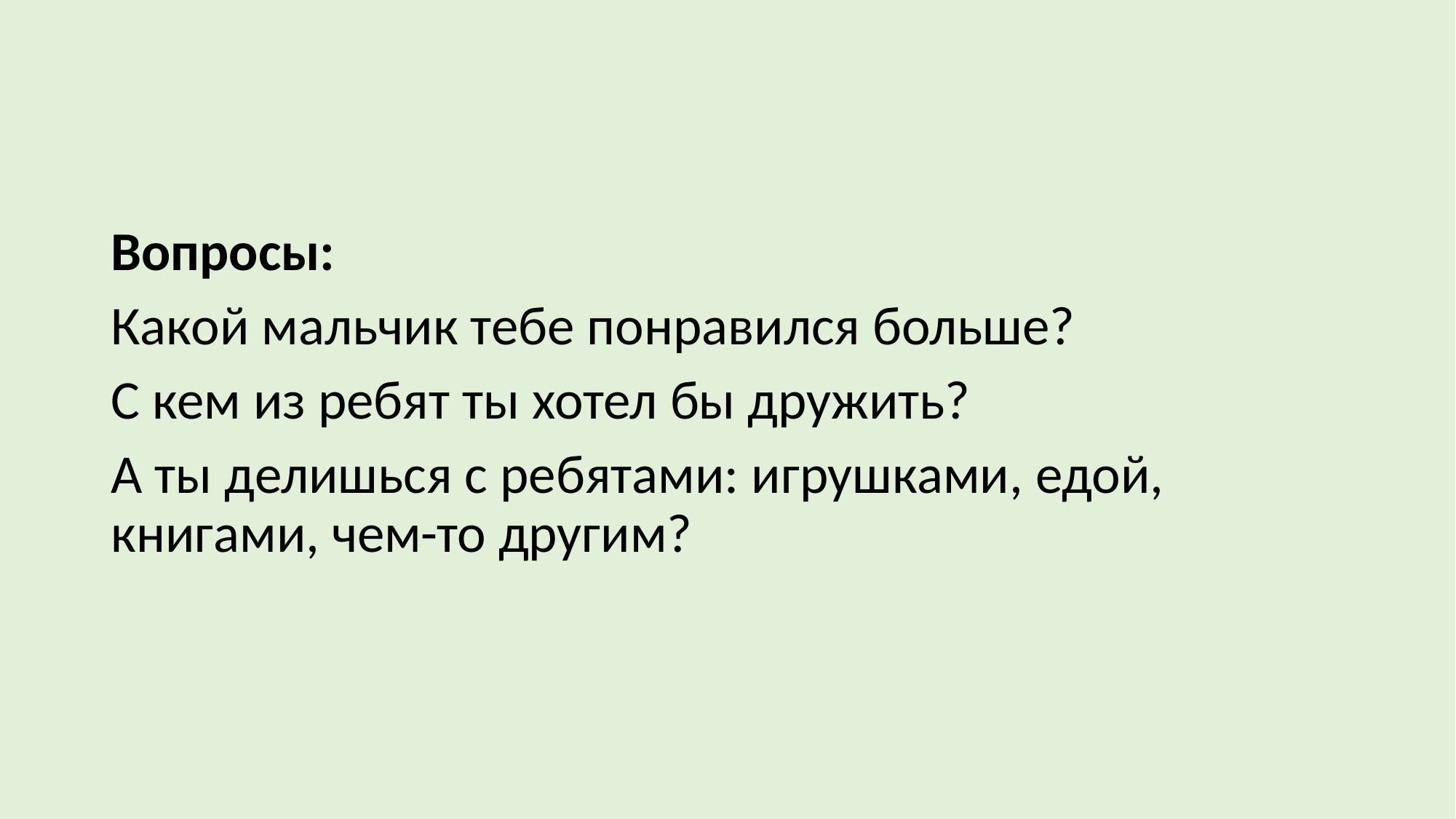

#
Вопросы:
Какой мальчик тебе понравился больше?
С кем из ребят ты хотел бы дружить?
А ты делишься с ребятами: игрушками, едой, книгами, чем-то другим?